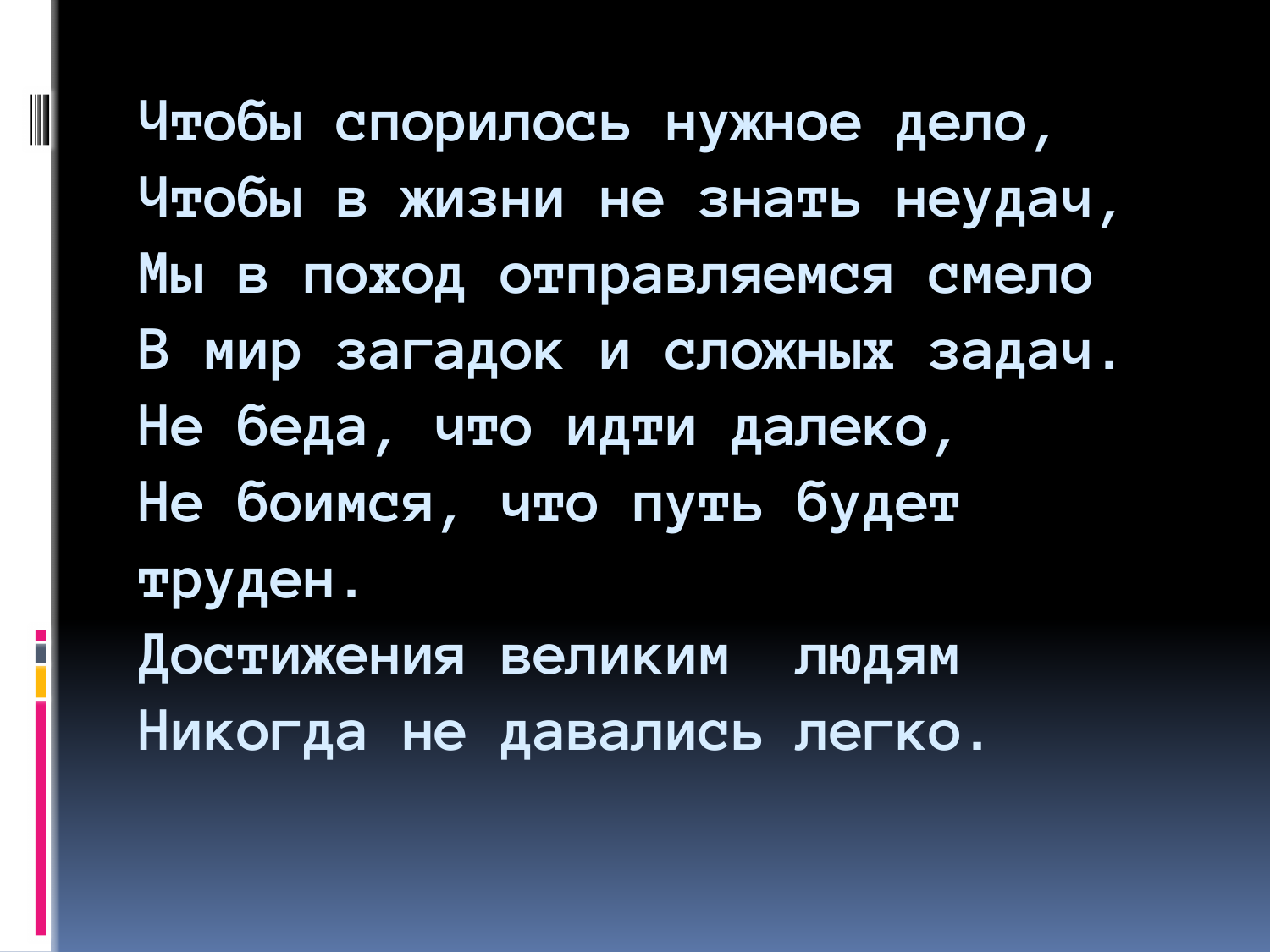

# Чтобы спорилось нужное дело, Чтобы в жизни не знать неудач, Мы в поход отправляемся смело В мир загадок и сложных задач. Не беда, что идти далеко, Не боимся, что путь будет труден. Достижения великим  людям Никогда не давались легко.